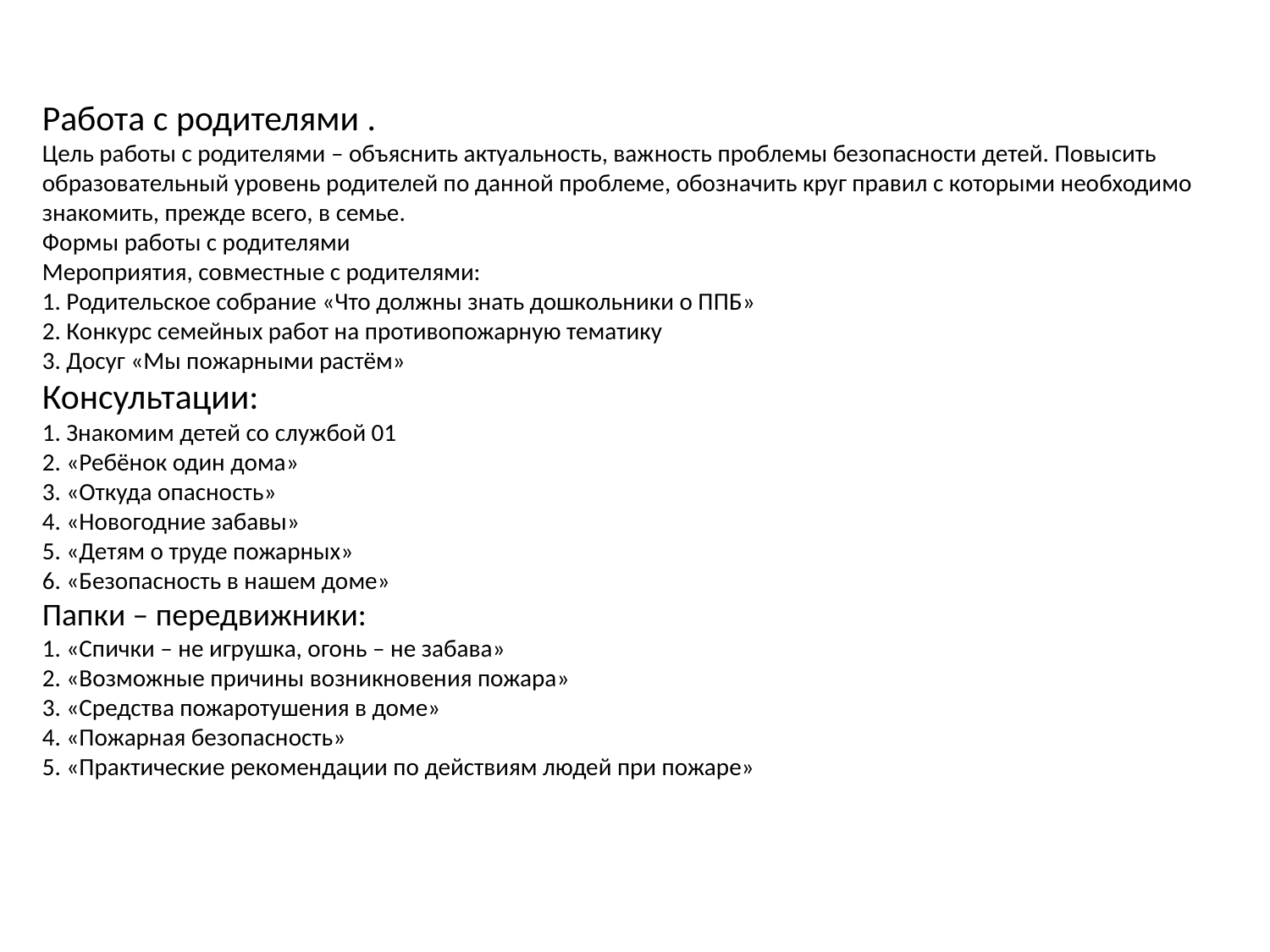

Работа с родителями .
Цель работы с родителями – объяснить актуальность, важность проблемы безопасности детей. Повысить образовательный уровень родителей по данной проблеме, обозначить круг правил с которыми необходимо знакомить, прежде всего, в семье.
Формы работы с родителями
Мероприятия, совместные с родителями:
1. Родительское собрание «Что должны знать дошкольники о ППБ»
2. Конкурс семейных работ на противопожарную тематику
3. Досуг «Мы пожарными растём»
Консультации:
1. Знакомим детей со службой 01
2. «Ребёнок один дома»
3. «Откуда опасность»
4. «Новогодние забавы»
5. «Детям о труде пожарных»
6. «Безопасность в нашем доме»
Папки – передвижники:
1. «Спички – не игрушка, огонь – не забава»
2. «Возможные причины возникновения пожара»
3. «Средства пожаротушения в доме»
4. «Пожарная безопасность»
5. «Практические рекомендации по действиям людей при пожаре»